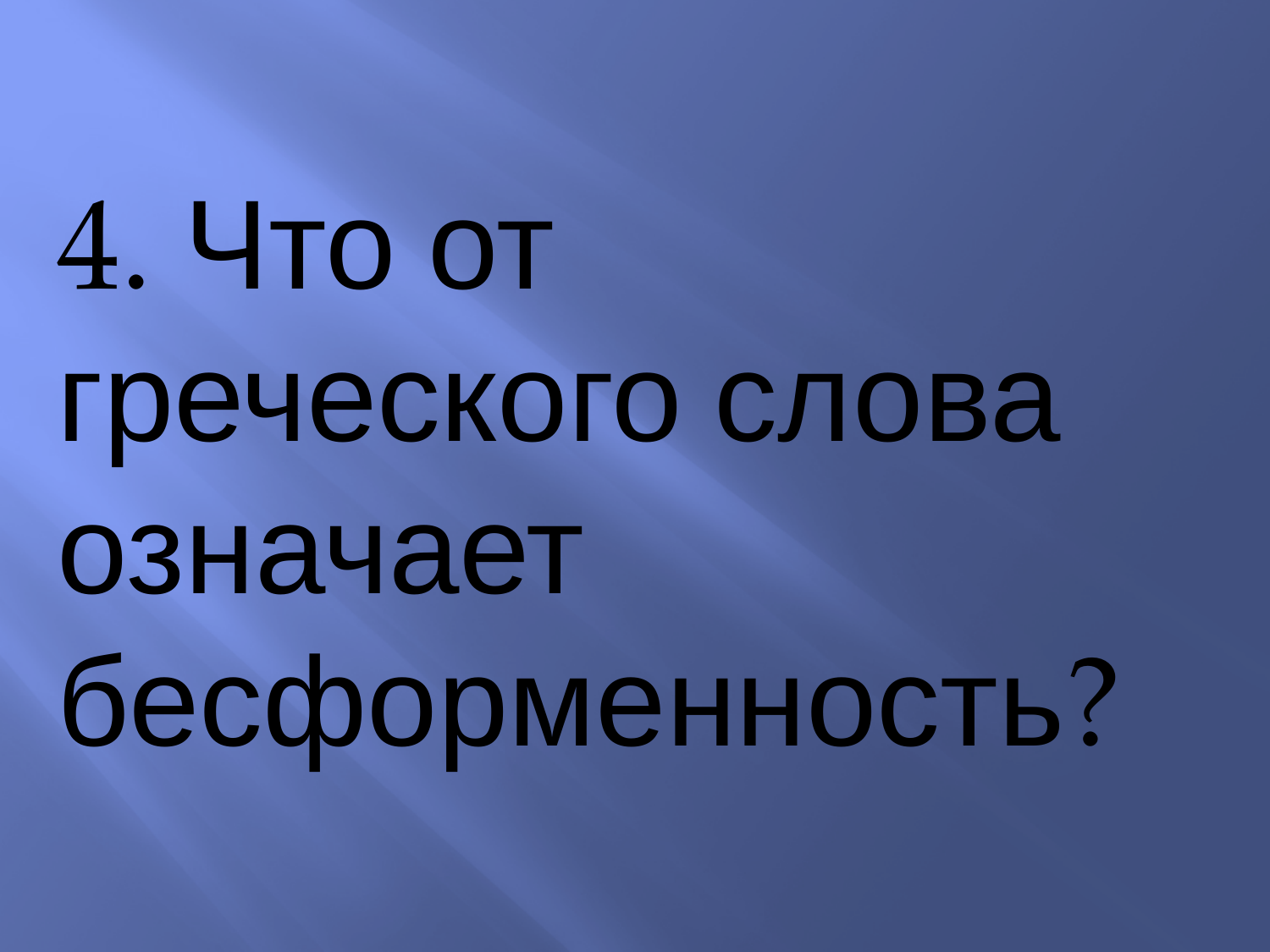

4. Что от греческого слова означает бесформенность?